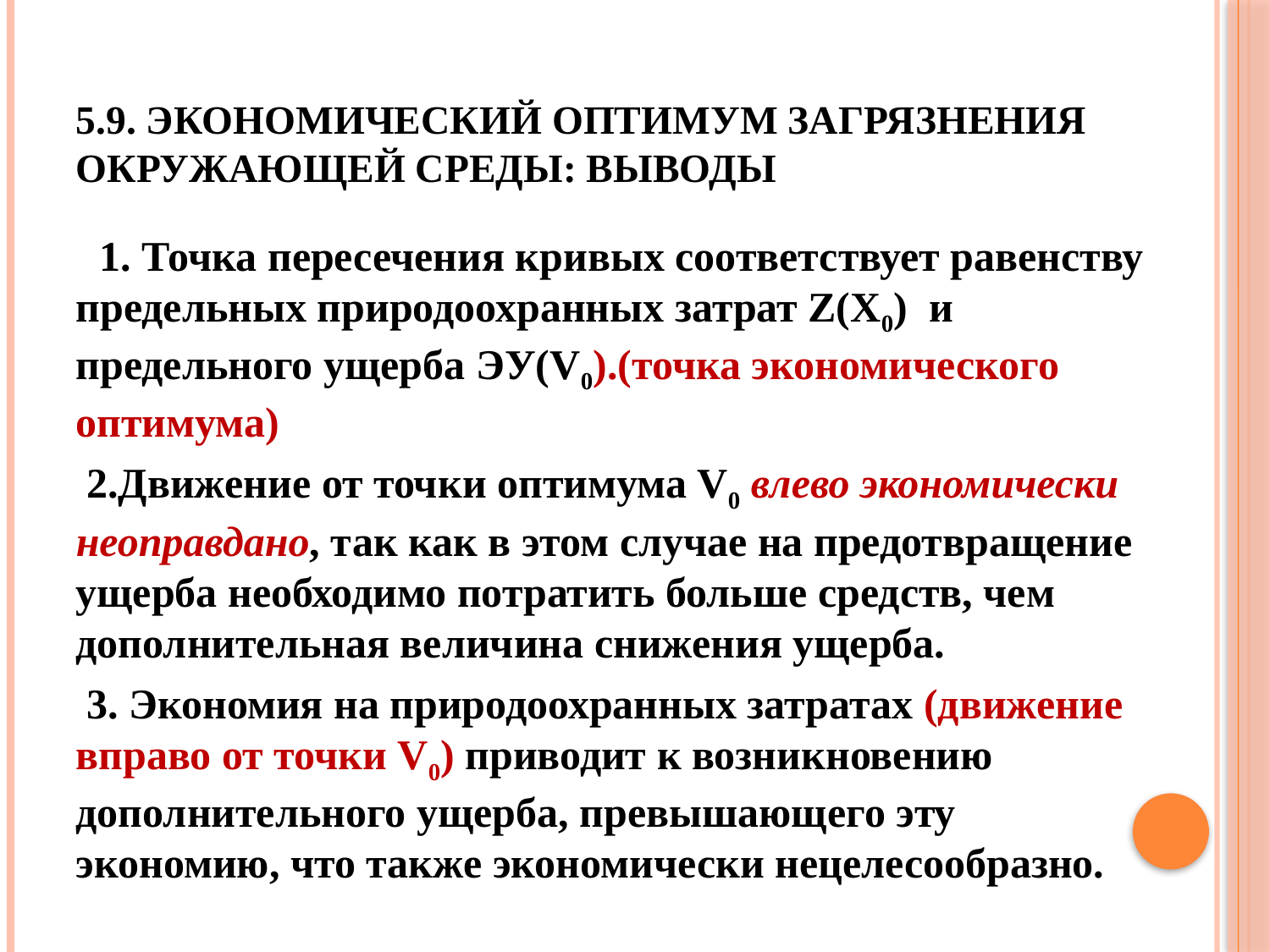

# 5.9. Экономический оптимум загрязнения окружающей среды: выводы
  1. Точка пересечения кривых соответствует равенству предельных природоохранных затрат Z(X0)  и предельного ущерба ЭУ(V0).(точка экономического оптимума)
 2.Движе­ние от точки оптимума V0 влево экономически неоправдано, так как в этом случае на предотвращение ущерба необходимо потратить больше средств, чем дополнительная величина снижения ущерба.
 3. Экономия на природоохранных затратах (движение вправо от точки V0) приводит к возникновению дополнительного ущерба, превышающе­го эту экономию, что также экономически нецелесообразно.